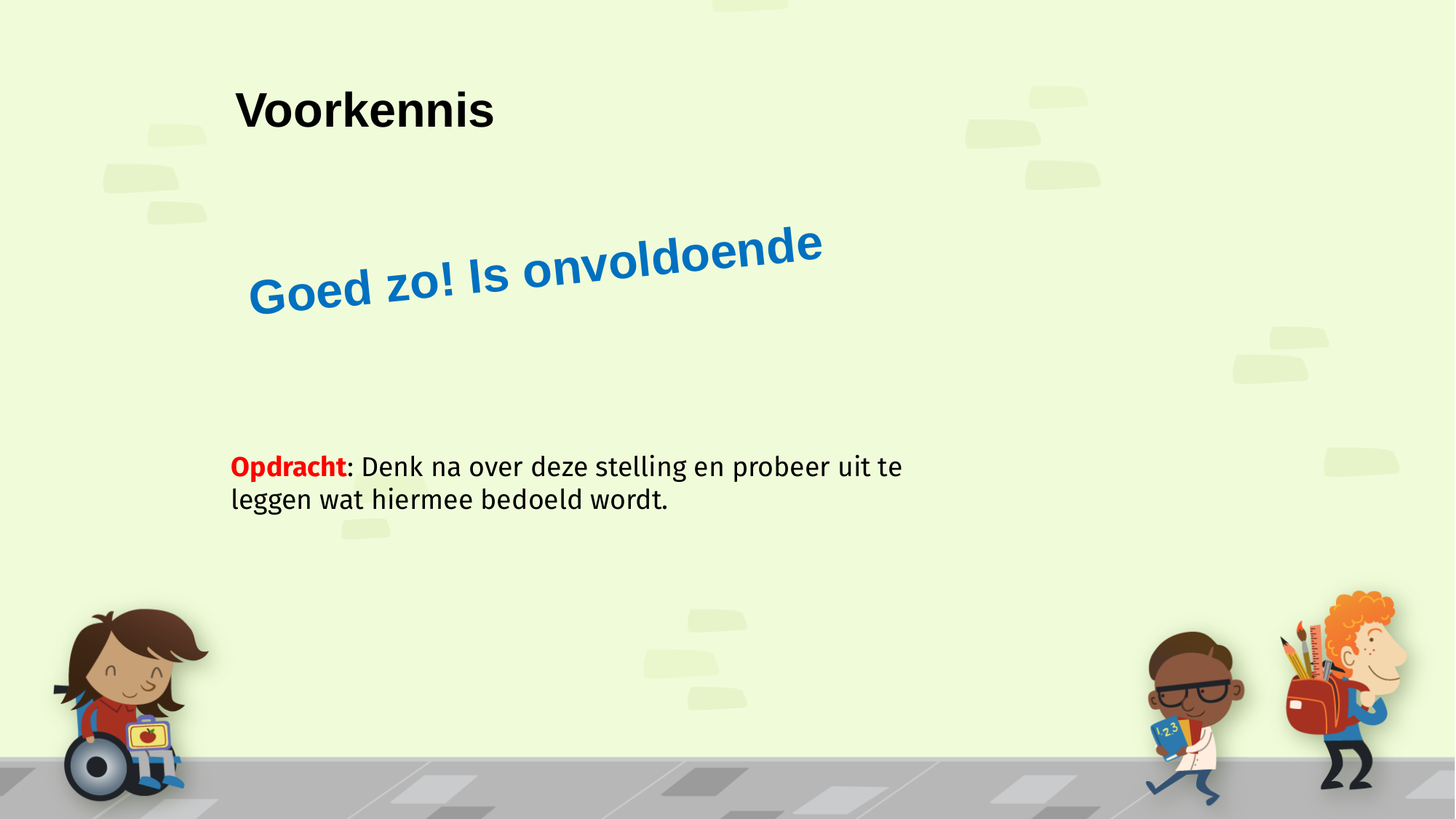

Voorkennis
Goed zo! Is onvoldoende
Opdracht: Denk na over deze stelling en probeer uit te leggen wat hiermee bedoeld wordt.